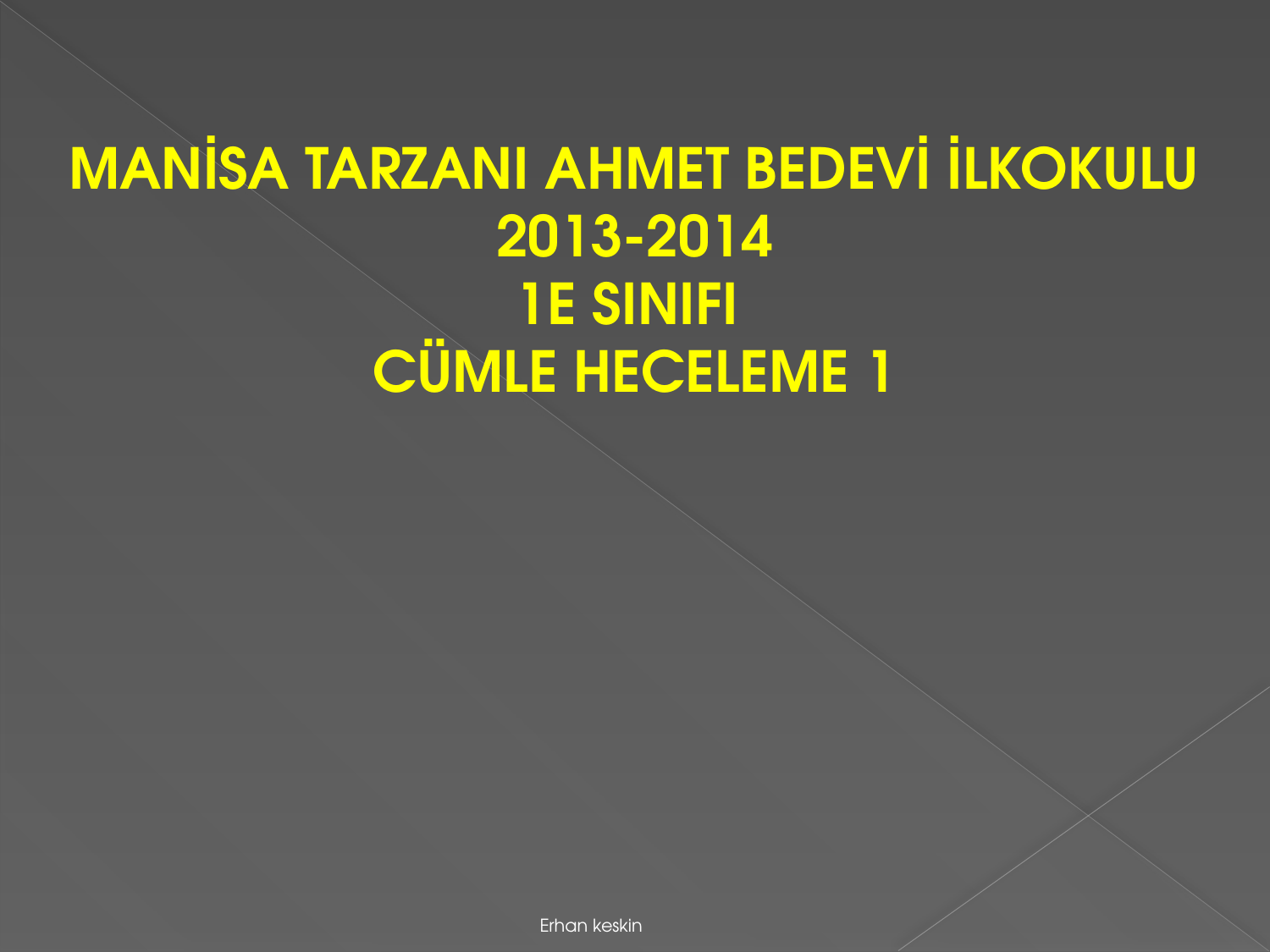

MANİSA TARZANI AHMET BEDEVİ İLKOKULU
2013-2014
1E SINIFI
CÜMLE HECELEME 1
Erhan keskin